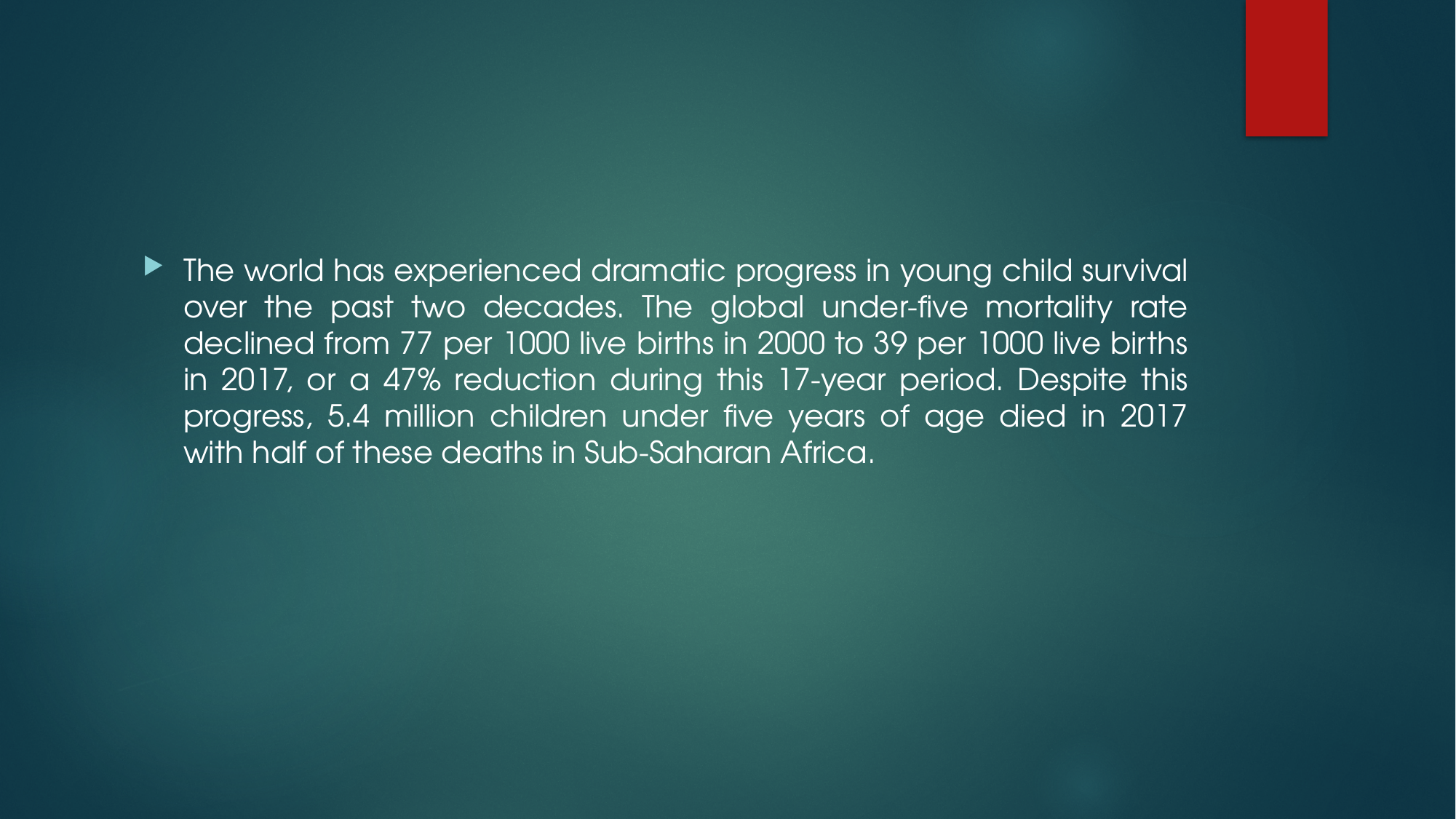

The world has experienced dramatic progress in young child survival over the past two decades. The global under-five mortality rate declined from 77 per 1000 live births in 2000 to 39 per 1000 live births in 2017, or a 47% reduction during this 17-year period. Despite this progress, 5.4 million children under five years of age died in 2017 with half of these deaths in Sub-Saharan Africa.